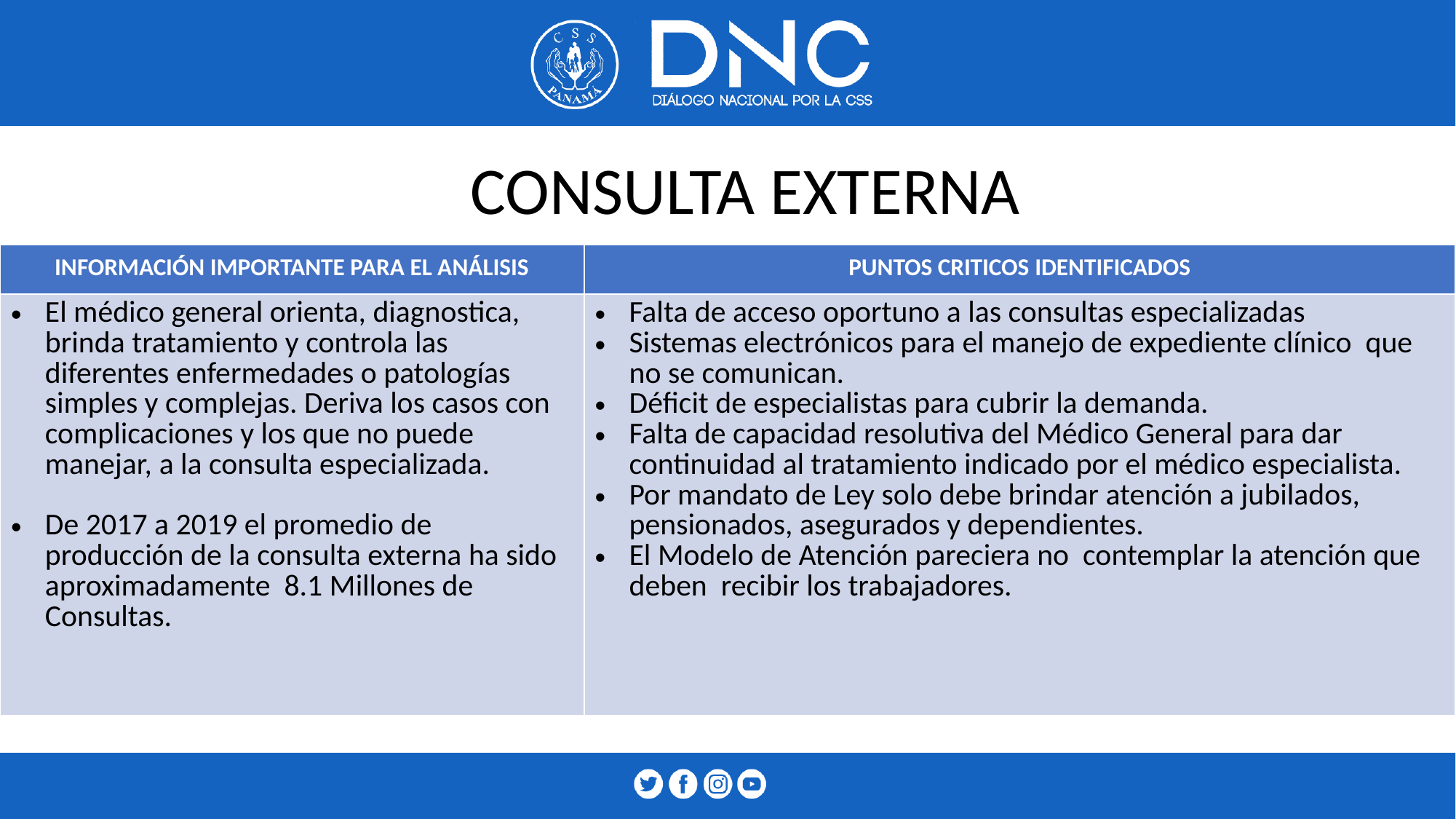

# CONSULTA EXTERNA
| INFORMACIÓN IMPORTANTE PARA EL ANÁLISIS | PUNTOS CRITICOS IDENTIFICADOS |
| --- | --- |
| El médico general orienta, diagnostica, brinda tratamiento y controla las diferentes enfermedades o patologías simples y complejas. Deriva los casos con complicaciones y los que no puede manejar, a la consulta especializada. De 2017 a 2019 el promedio de producción de la consulta externa ha sido aproximadamente 8.1 Millones de Consultas. | Falta de acceso oportuno a las consultas especializadas Sistemas electrónicos para el manejo de expediente clínico que no se comunican. Déficit de especialistas para cubrir la demanda. Falta de capacidad resolutiva del Médico General para dar continuidad al tratamiento indicado por el médico especialista. Por mandato de Ley solo debe brindar atención a jubilados, pensionados, asegurados y dependientes. El Modelo de Atención pareciera no contemplar la atención que deben recibir los trabajadores. |